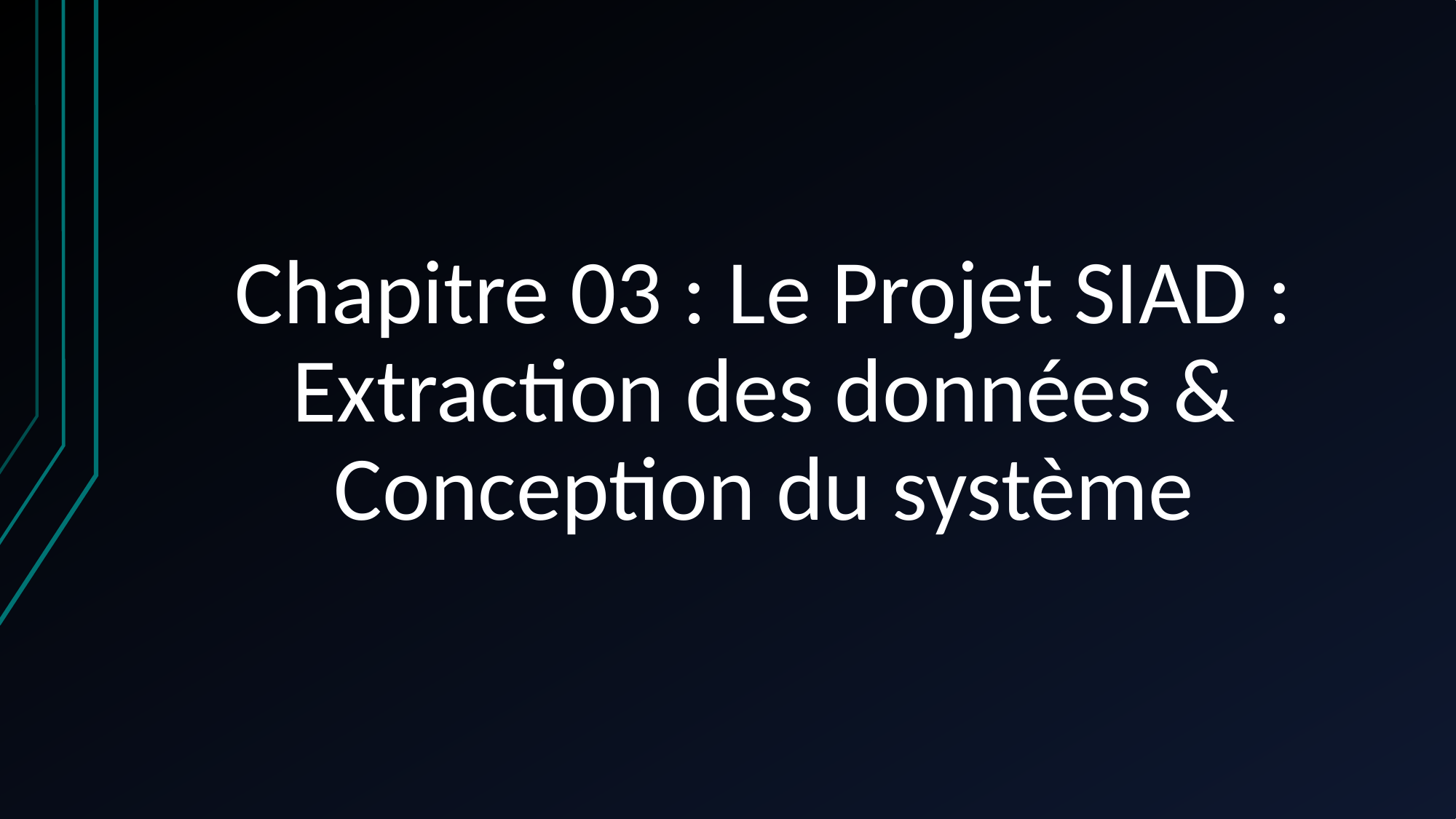

Chapitre 03 : Le Projet SIAD : Extraction des données & Conception du système